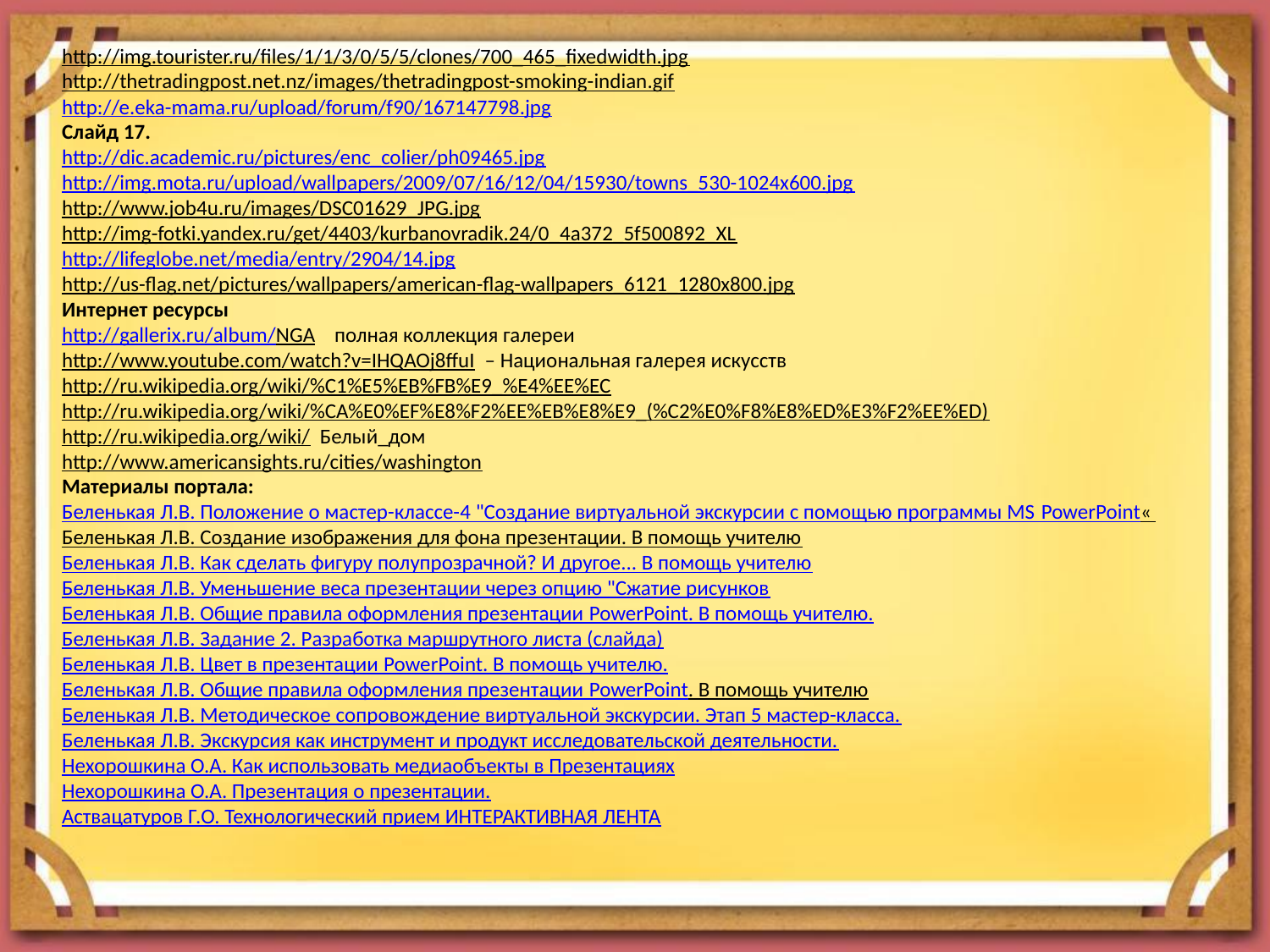

http://img.tourister.ru/files/1/1/3/0/5/5/clones/700_465_fixedwidth.jpg
http://thetradingpost.net.nz/images/thetradingpost-smoking-indian.gif
http://e.eka-mama.ru/upload/forum/f90/167147798.jpg
Слайд 17.
http://dic.academic.ru/pictures/enc_colier/ph09465.jpg
http://img.mota.ru/upload/wallpapers/2009/07/16/12/04/15930/towns_530-1024x600.jpg
http://www.job4u.ru/images/DSC01629_JPG.jpg
http://img-fotki.yandex.ru/get/4403/kurbanovradik.24/0_4a372_5f500892_XL
http://lifeglobe.net/media/entry/2904/14.jpg
http://us-flag.net/pictures/wallpapers/american-flag-wallpapers_6121_1280x800.jpg
Интернет ресурсы
http://gallerix.ru/album/NGA    полная коллекция галереи
http://www.youtube.com/watch?v=IHQAOj8ffuI  – Национальная галерея искусств
http://ru.wikipedia.org/wiki/%C1%E5%EB%FB%E9_%E4%EE%EC
http://ru.wikipedia.org/wiki/%CA%E0%EF%E8%F2%EE%EB%E8%E9_(%C2%E0%F8%E8%ED%E3%F2%EE%ED)
http://ru.wikipedia.org/wiki/  Белый_дом
http://www.americansights.ru/cities/washington
Материалы портала:
Беленькая Л.В. Положение о мастер-классе-4 "Создание виртуальной экскурсии с помощью программы MS PowerPoint«
Беленькая Л.В. Создание изображения для фона презентации. В помощь учителю
Беленькая Л.В. Как сделать фигуру полупрозрачной? И другое... В помощь учителю
Беленькая Л.В. Уменьшение веса презентации через опцию "Сжатие рисунков
Беленькая Л.В. Общие правила оформления презентации PowerPoint. В помощь учителю.
Беленькая Л.В. Задание 2. Разработка маршрутного листа (слайда)
Беленькая Л.В. Цвет в презентации PowerPoint. В помощь учителю.
Беленькая Л.В. Общие правила оформления презентации PowerPoint. В помощь учителю
Беленькая Л.В. Методическое сопровождение виртуальной экскурсии. Этап 5 мастер-класса.
Беленькая Л.В. Экскурсия как инструмент и продукт исследовательской деятельности.
Нехорошкина О.А. Как использовать медиаобъекты в Презентациях
Нехорошкина О.А. Презентация о презентации.
Аствацатуров Г.О. Технологический прием ИНТЕРАКТИВНАЯ ЛЕНТА